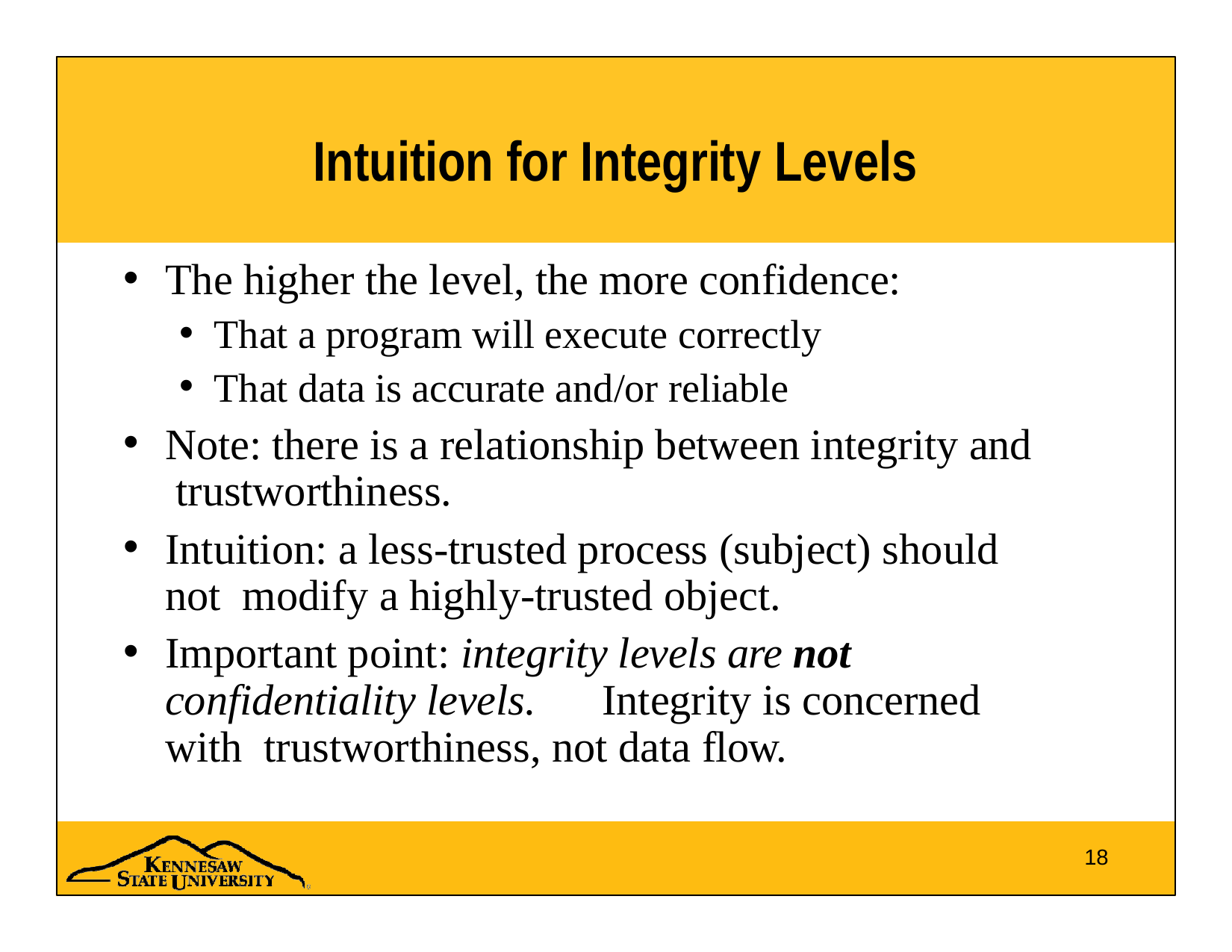

# Intuition for Integrity Levels
The higher the level, the more confidence:
That a program will execute correctly
That data is accurate and/or reliable
Note: there is a relationship between integrity and  trustworthiness.
Intuition: a less-trusted process (subject) should not  modify a highly-trusted object.
Important point: integrity levels are not  confidentiality levels.	Integrity is concerned with  trustworthiness, not data flow.
18